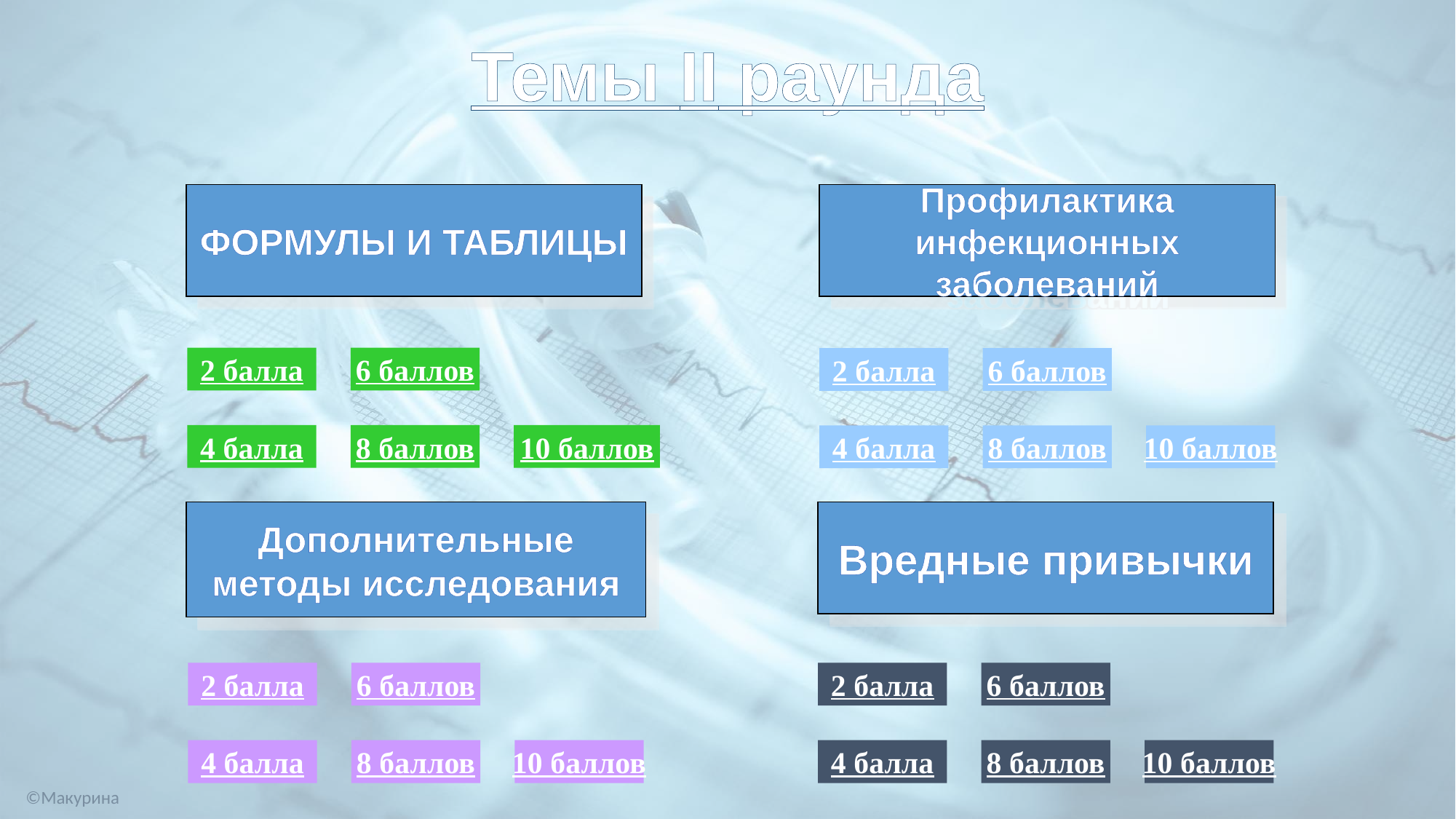

# Темы II раунда
ФОРМУЛЫ И ТАБЛИЦЫ
Профилактика инфекционных заболеваний
2 балла
6 баллов
2 балла
6 баллов
4 балла
8 баллов
10 баллов
4 балла
8 баллов
10 баллов
Дополнительные методы исследования
Вредные привычки
2 балла
6 баллов
2 балла
6 баллов
4 балла
8 баллов
10 баллов
4 балла
8 баллов
10 баллов